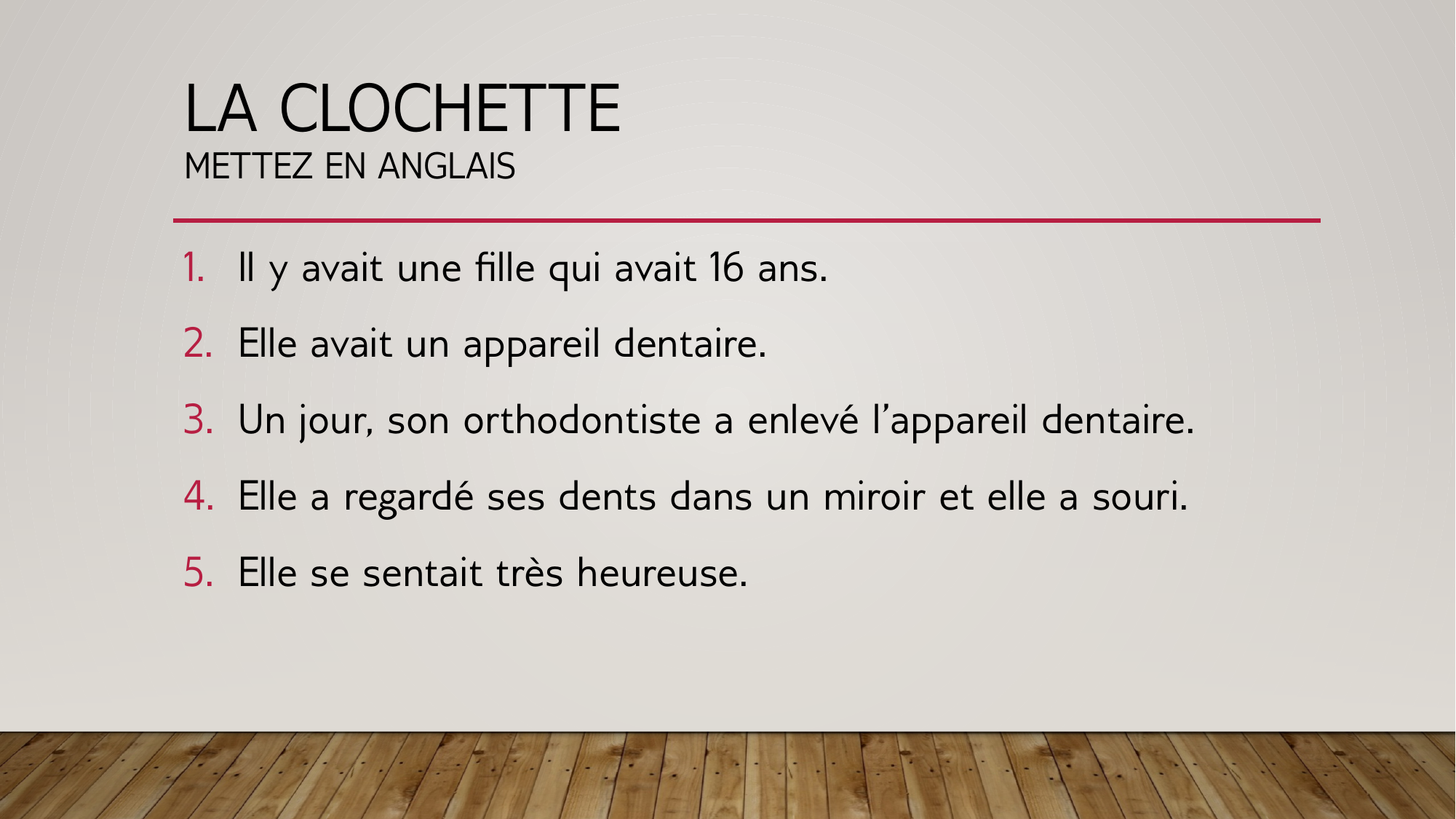

# LA CLOCHETTE Mettez en anglais
Il y avait une fille qui avait 16 ans.
Elle avait un appareil dentaire.
Un jour, son orthodontiste a enlevé l’appareil dentaire.
Elle a regardé ses dents dans un miroir et elle a souri.
Elle se sentait très heureuse.